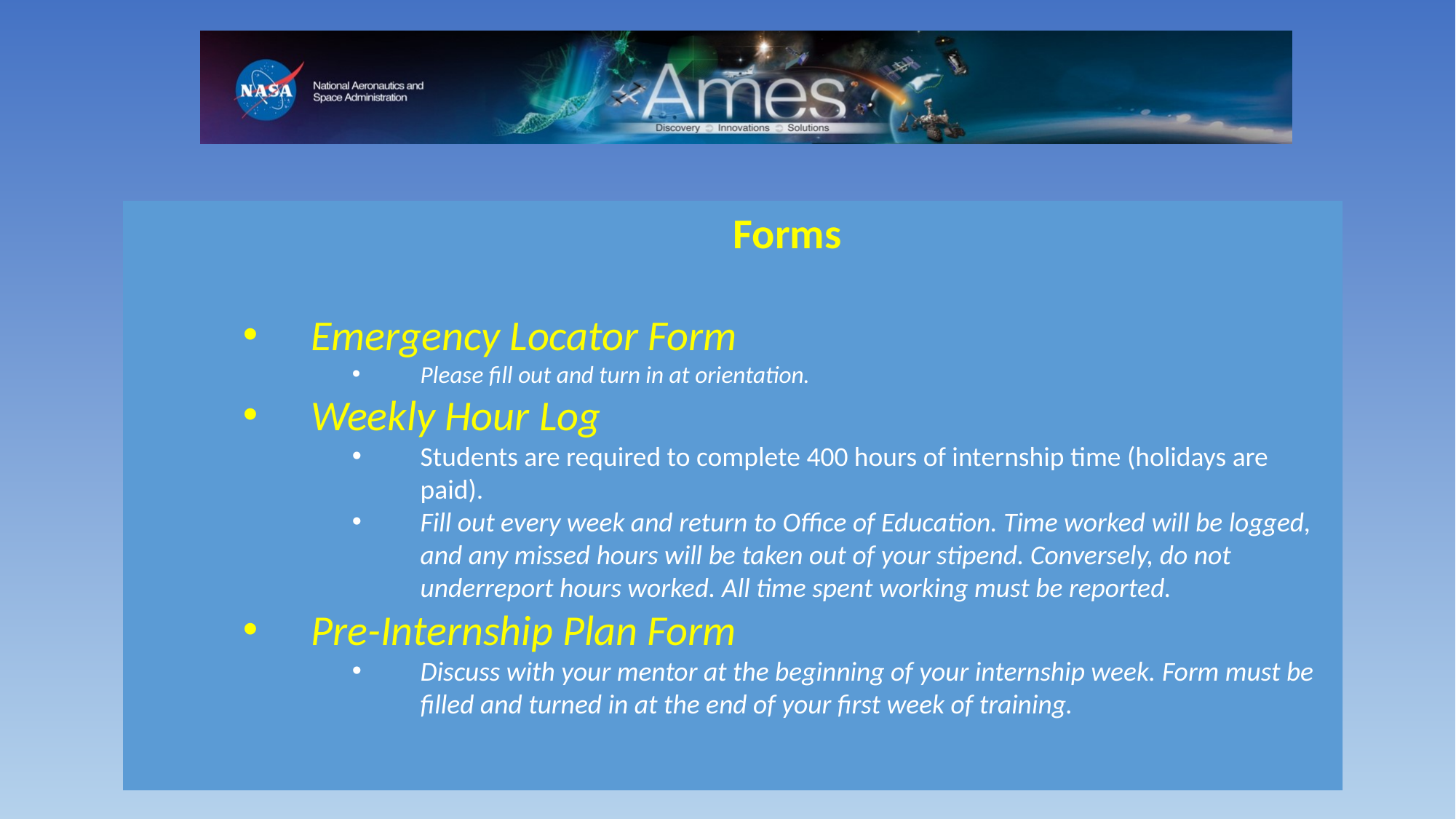

Forms

Emergency Locator Form
Please fill out and turn in at orientation.
Weekly Hour Log
Students are required to complete 400 hours of internship time (holidays are paid).
Fill out every week and return to Office of Education. Time worked will be logged, and any missed hours will be taken out of your stipend. Conversely, do not underreport hours worked. All time spent working must be reported.
Pre-Internship Plan Form
Discuss with your mentor at the beginning of your internship week. Form must be filled and turned in at the end of your first week of training.